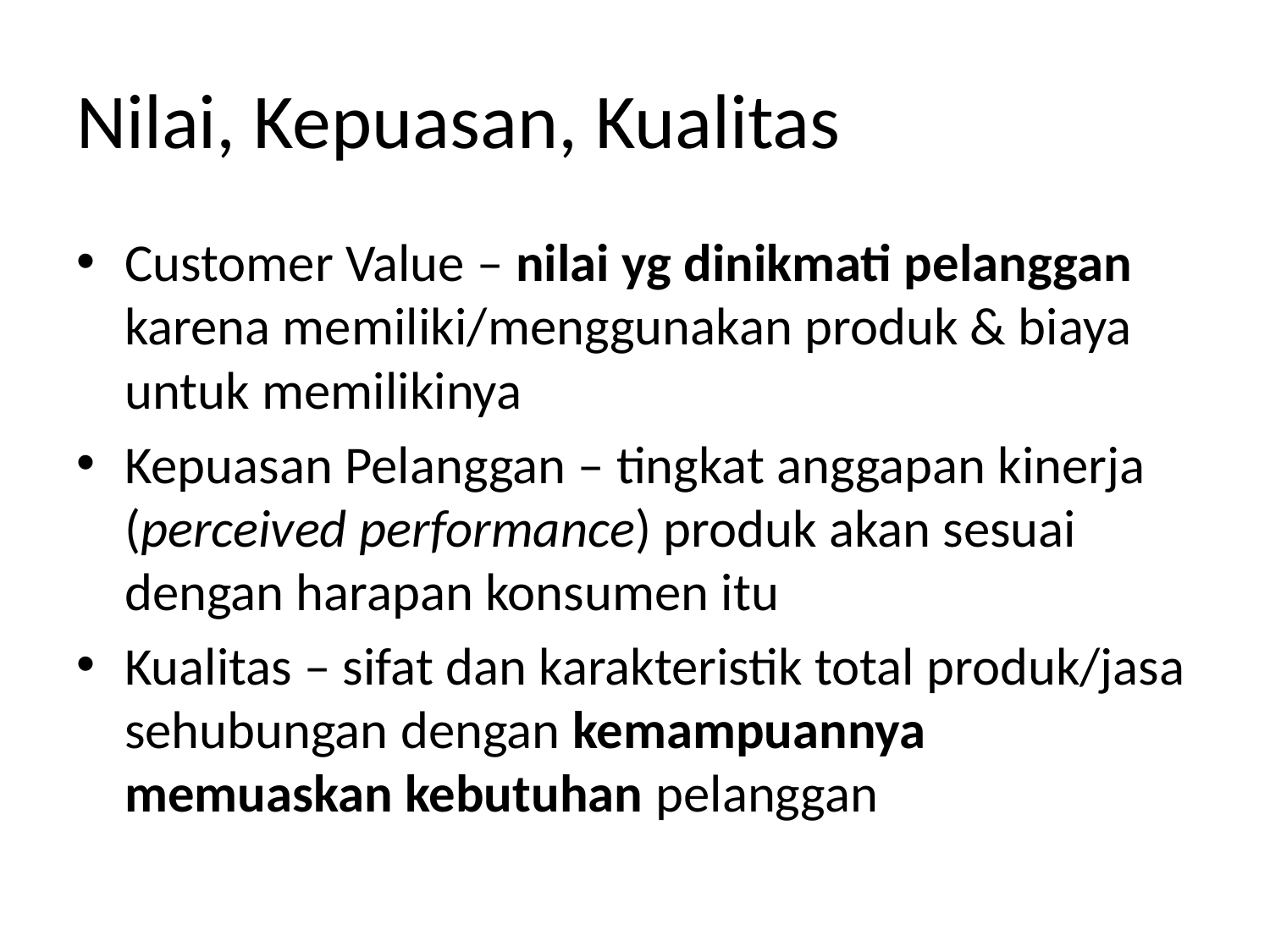

# Nilai, Kepuasan, Kualitas
Customer Value – nilai yg dinikmati pelanggan karena memiliki/menggunakan produk & biaya untuk memilikinya
Kepuasan Pelanggan – tingkat anggapan kinerja (perceived performance) produk akan sesuai dengan harapan konsumen itu
Kualitas – sifat dan karakteristik total produk/jasa sehubungan dengan kemampuannya memuaskan kebutuhan pelanggan